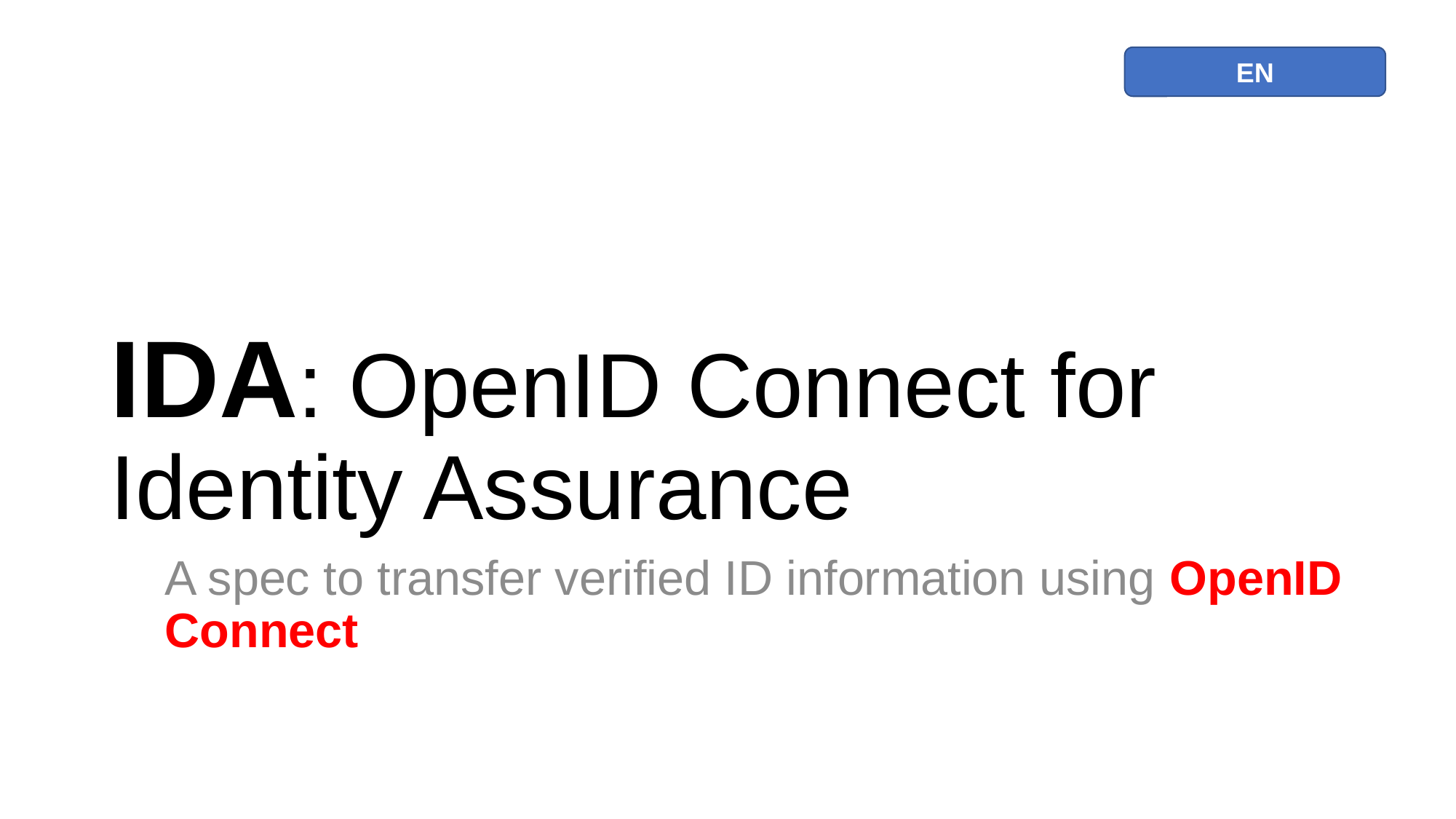

EN
# IDA: OpenID Connect for Identity Assurance
A spec to transfer verified ID information using OpenID Connect